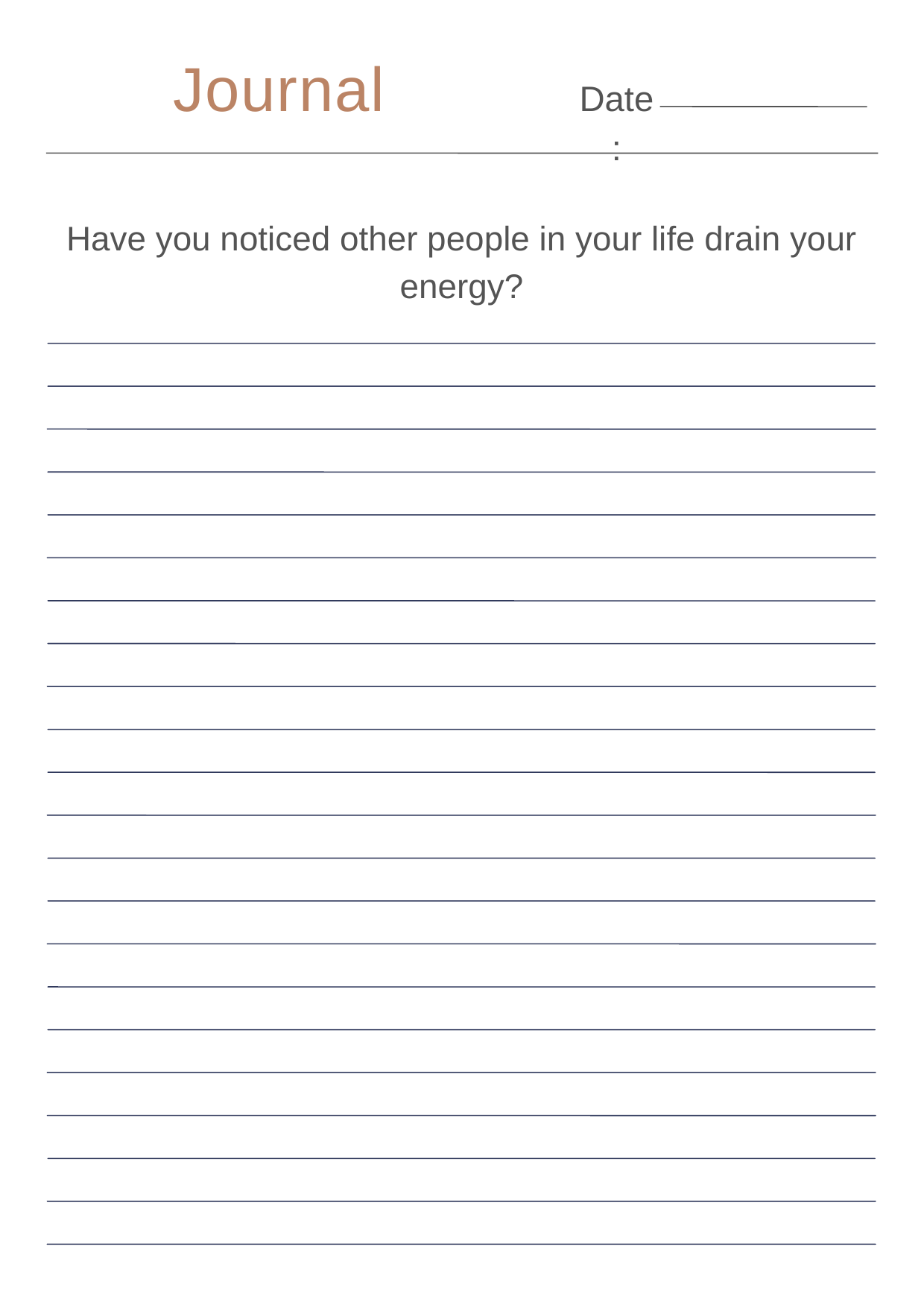

Journal
Date:

Have you noticed other people in your life drain your energy?